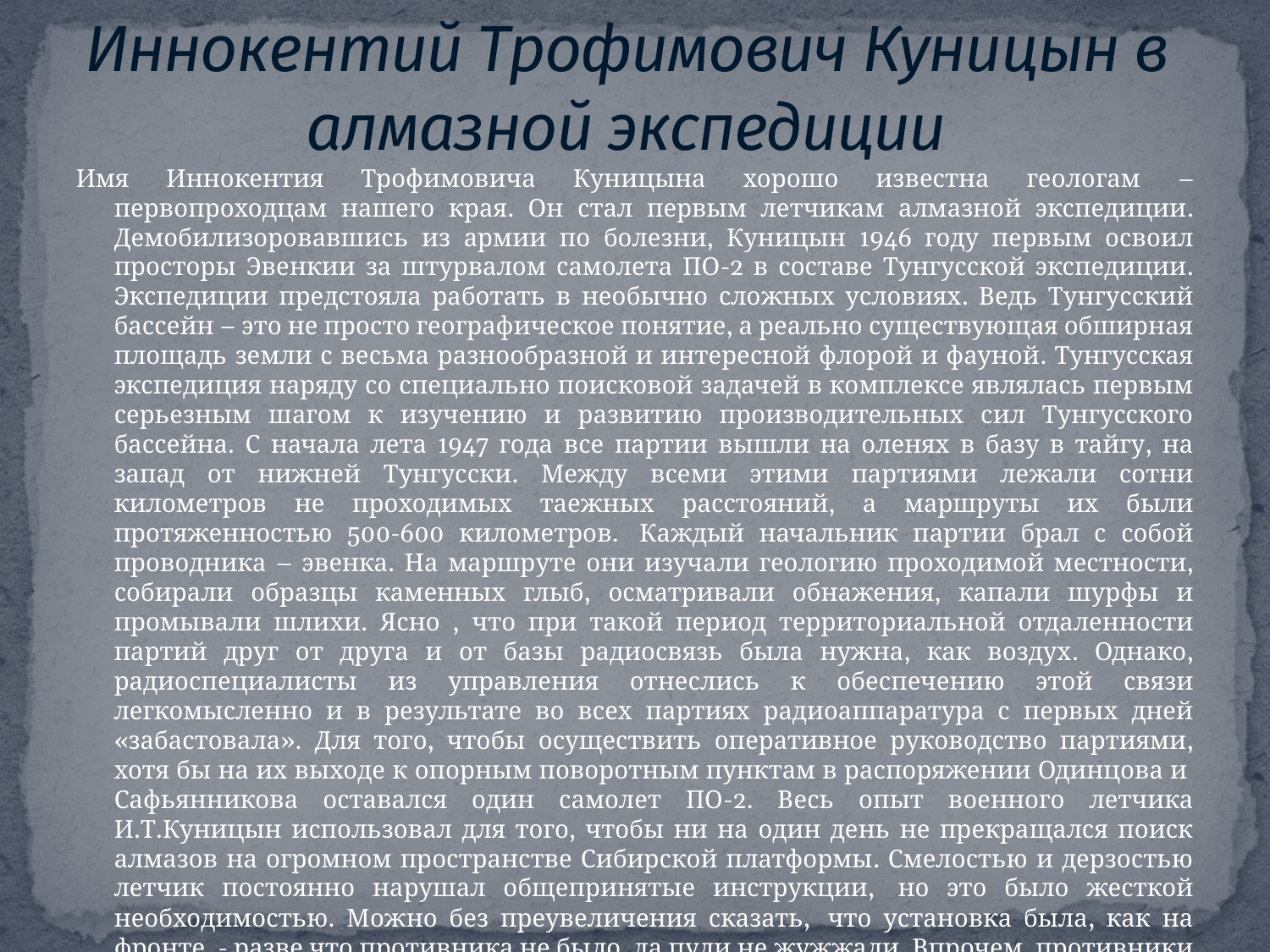

# Иннокентий Трофимович Куницын в алмазной экспедиции
Имя Иннокентия Трофимовича Куницына хорошо известна геологам – первопроходцам нашего края. Он стал первым летчикам алмазной экспедиции. Демобилизоровавшись из армии по болезни, Куницын 1946 году первым освоил просторы Эвенкии за штурвалом самолета ПО-2 в составе Тунгусской экспедиции. Экспедиции предстояла работать в необычно сложных условиях. Ведь Тунгусский бассейн – это не просто географическое понятие, а реально существующая обширная площадь земли с весьма разнообразной и интересной флорой и фауной. Тунгусская экспедиция наряду со специально поисковой задачей в комплексе являлась первым серьезным шагом к изучению и развитию производительных сил Тунгусского бассейна. С начала лета 1947 года все партии вышли на оленях в базу в тайгу, на запад от нижней Тунгусски. Между всеми этими партиями лежали сотни километров не проходимых таежных расстояний, а маршруты их были протяженностью 500-600 километров.  Каждый начальник партии брал с собой проводника – эвенка. На маршруте они изучали геологию проходимой местности, собирали образцы каменных глыб, осматривали обнажения, капали шурфы и промывали шлихи. Ясно , что при такой период территориальной отдаленности партий друг от друга и от базы радиосвязь была нужна, как воздух. Однако, радиоспециалисты из управления отнеслись к обеспечению этой связи легкомысленно и в результате во всех партиях радиоаппаратура с первых дней «забастовала». Для того, чтобы осуществить оперативное руководство партиями, хотя бы на их выходе к опорным поворотным пунктам в распоряжении Одинцова и  Сафьянникова оставался один самолет ПО-2. Весь опыт военного летчика И.Т.Куницын использовал для того, чтобы ни на один день не прекращался поиск алмазов на огромном пространстве Сибирской платформы. Смелостью и дерзостью летчик постоянно нарушал общепринятые инструкции,  но это было жесткой необходимостью. Можно без преувеличения сказать,  что установка была, как на фронте, - разве что противника не было, да пули не жужжали. Впрочем, противники были: вечная мерзлота, жестокие морозы, бездорожье глухой тайги. И что только ни служила аэродромом для летчика!